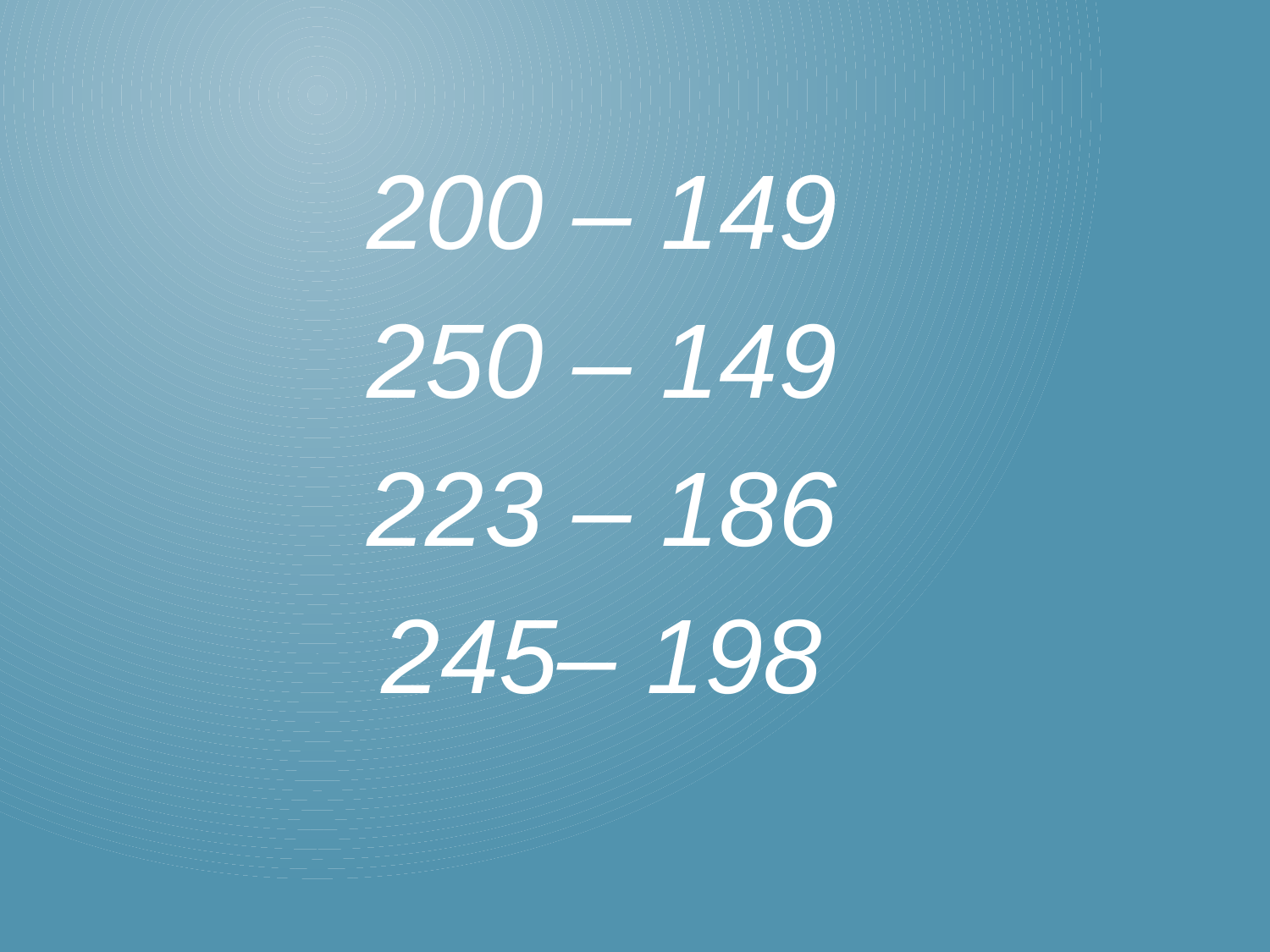

200 – 149
250 – 149
223 – 186
245– 198